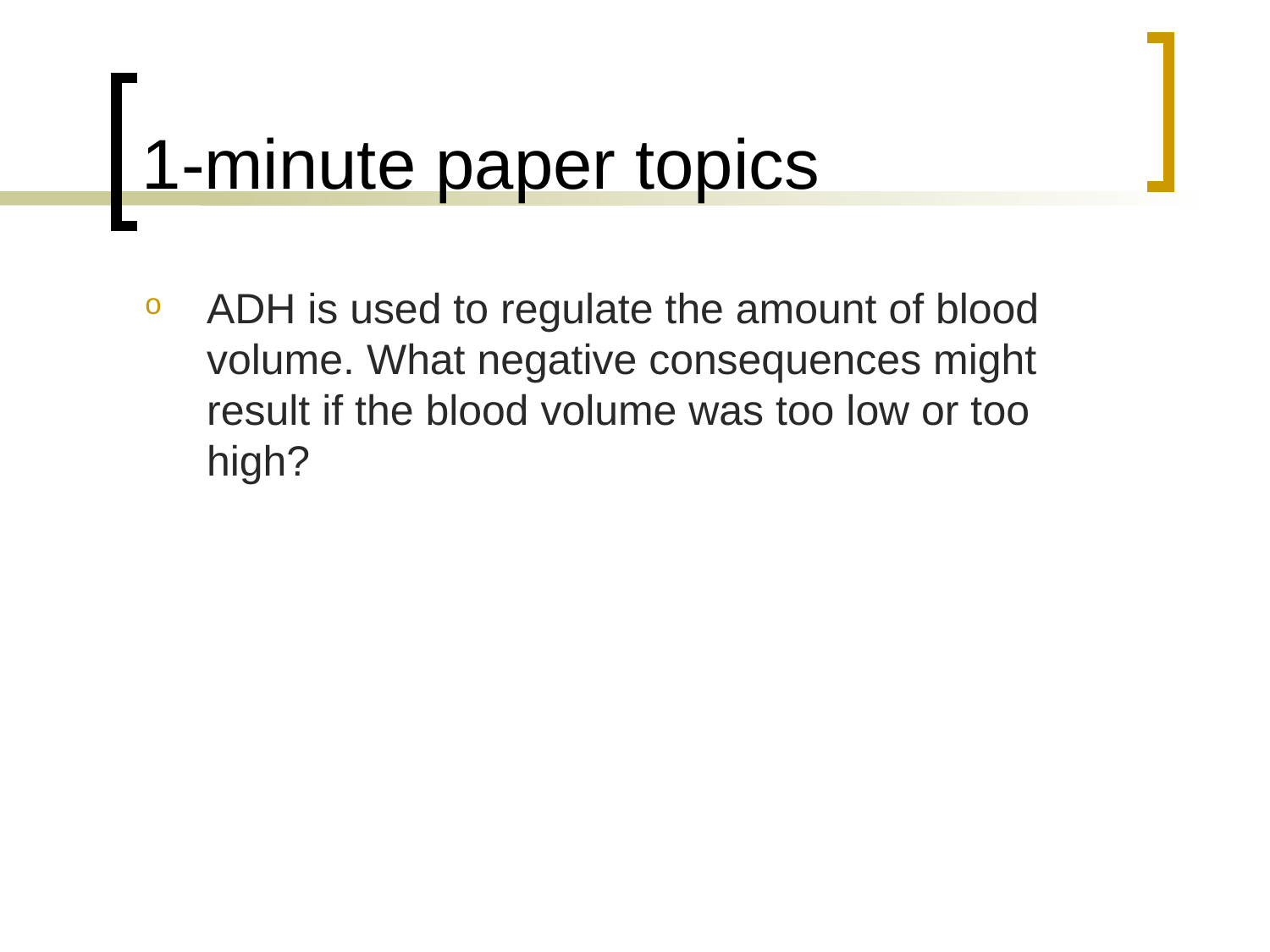

# 1-minute paper topics
ADH is used to regulate the amount of blood volume. What negative consequences might result if the blood volume was too low or too high?